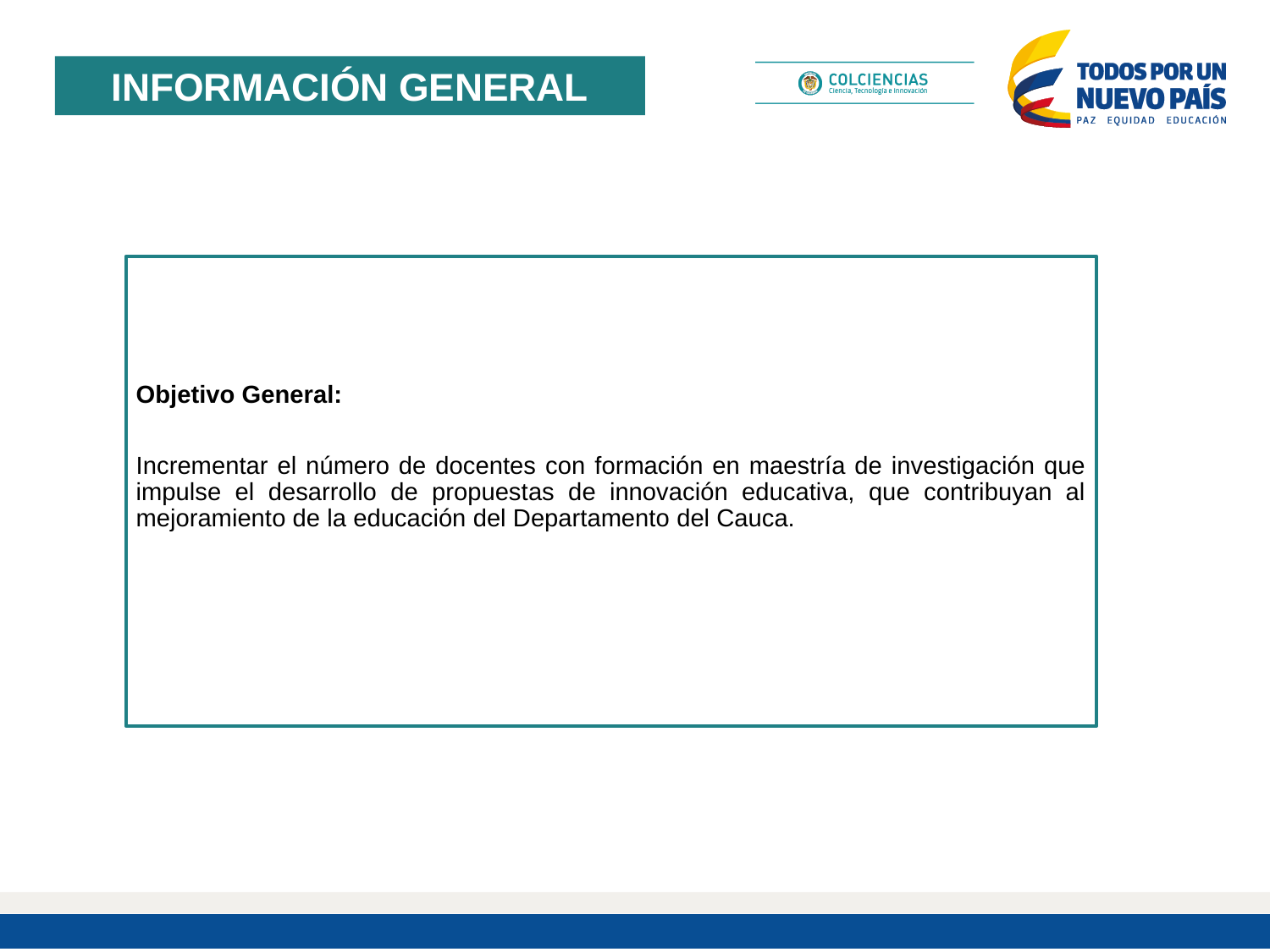

INFORMACIÓN GENERAL

Objetivo General:

Incrementar el número de docentes con formación en maestría de investigación que impulse el desarrollo de propuestas de innovación educativa, que contribuyan al mejoramiento de la educación del Departamento del Cauca.